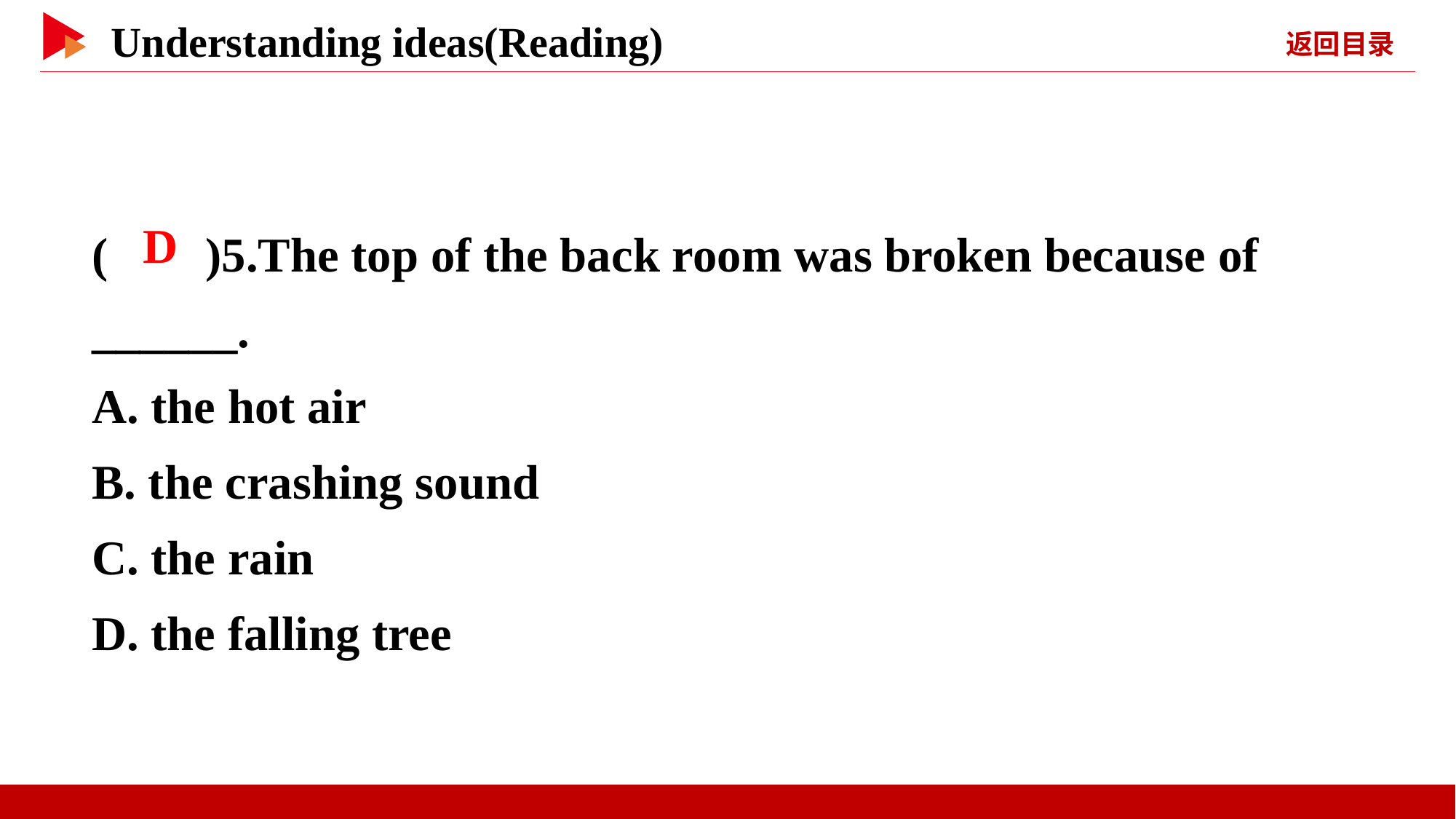

(        )5.The top of the back room was broken because of ______.
A. the hot air
B. the crashing sound
C. the rain
D. the falling tree
   D